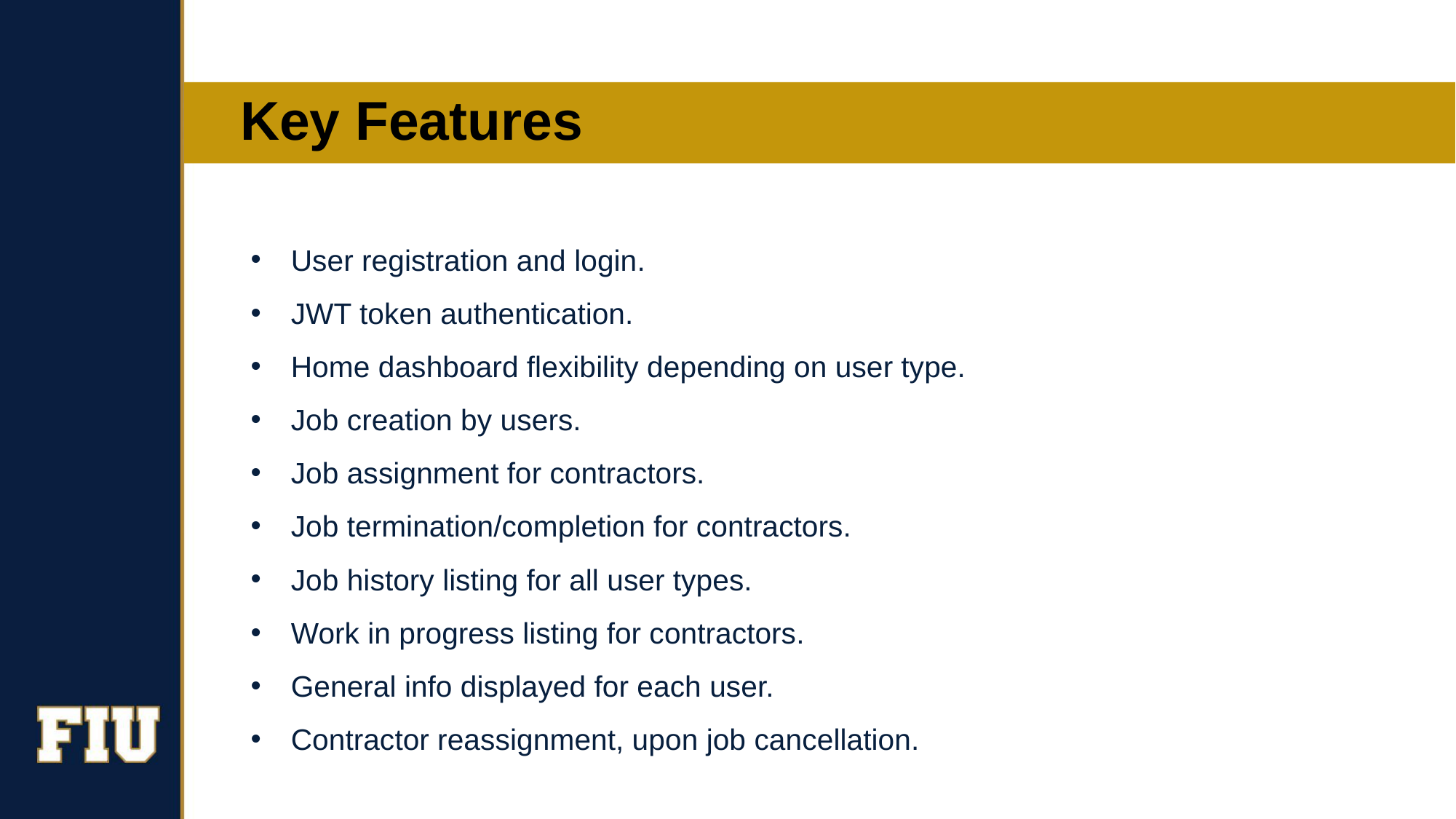

# Key Features

User registration and login.
JWT token authentication.
Home dashboard flexibility depending on user type.
Job creation by users.
Job assignment for contractors.
Job termination/completion for contractors.
Job history listing for all user types.
Work in progress listing for contractors.
General info displayed for each user.
Contractor reassignment, upon job cancellation.